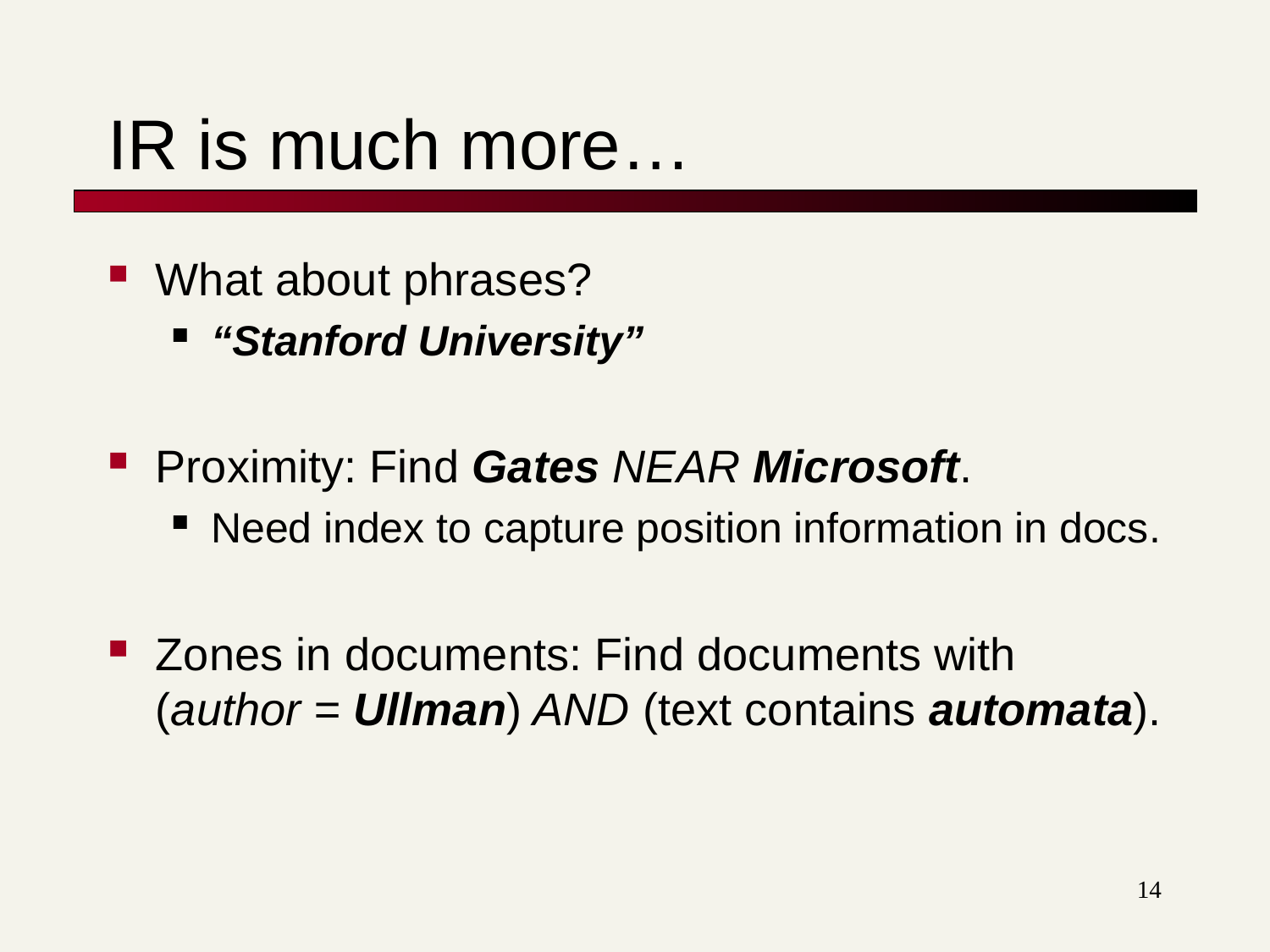

# IR is much more…
What about phrases?
“Stanford University”

Proximity: Find Gates NEAR Microsoft.
Need index to capture position information in docs.

Zones in documents: Find documents with (author = Ullman) AND (text contains automata).
14